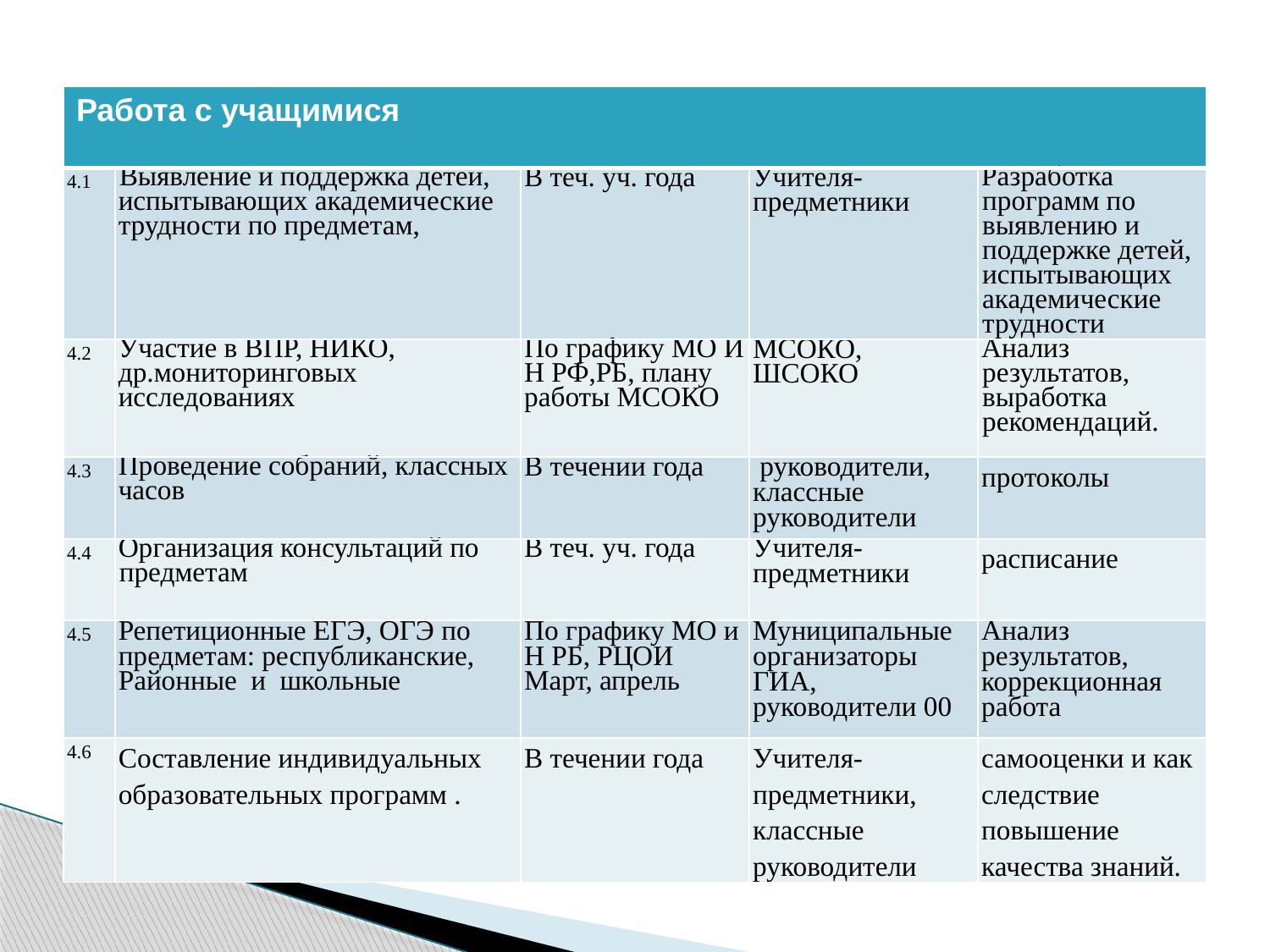

#
| Работа с учащимися |  |  |  |  |
| --- | --- | --- | --- | --- |
| 4.1 | Выявление и поддержка детей, испытывающих академические трудности по предметам, | В теч. уч. года | Учителя-предметники | Разработка программ по выявлению и поддержке детей, испытывающих академические трудности |
| 4.2 | Участие в ВПР, НИКО, др.мониторинговых исследованиях | По графику МО И Н РФ,РБ, плану работы МСОКО | МСОКО, ШСОКО | Анализ результатов, выработка рекомендаций. |
| 4.3 | Проведение собраний, классных часов | В течении года | руководители, классные руководители | протоколы |
| 4.4 | Организация консультаций по предметам | В теч. уч. года | Учителя-предметники | расписание |
| 4.5 | Репетиционные ЕГЭ, ОГЭ по предметам: республиканские, Районные и школьные | По графику МО и Н РБ, РЦОИ Март, апрель | Муниципальные организаторы ГИА, руководители 00 | Анализ результатов, коррекционная работа |
| 4.6 | Составление индивидуальных образовательных программ . | В течении года | Учителя-предметники, классные руководители | самооценки и как следствие повышение качества знаний. |